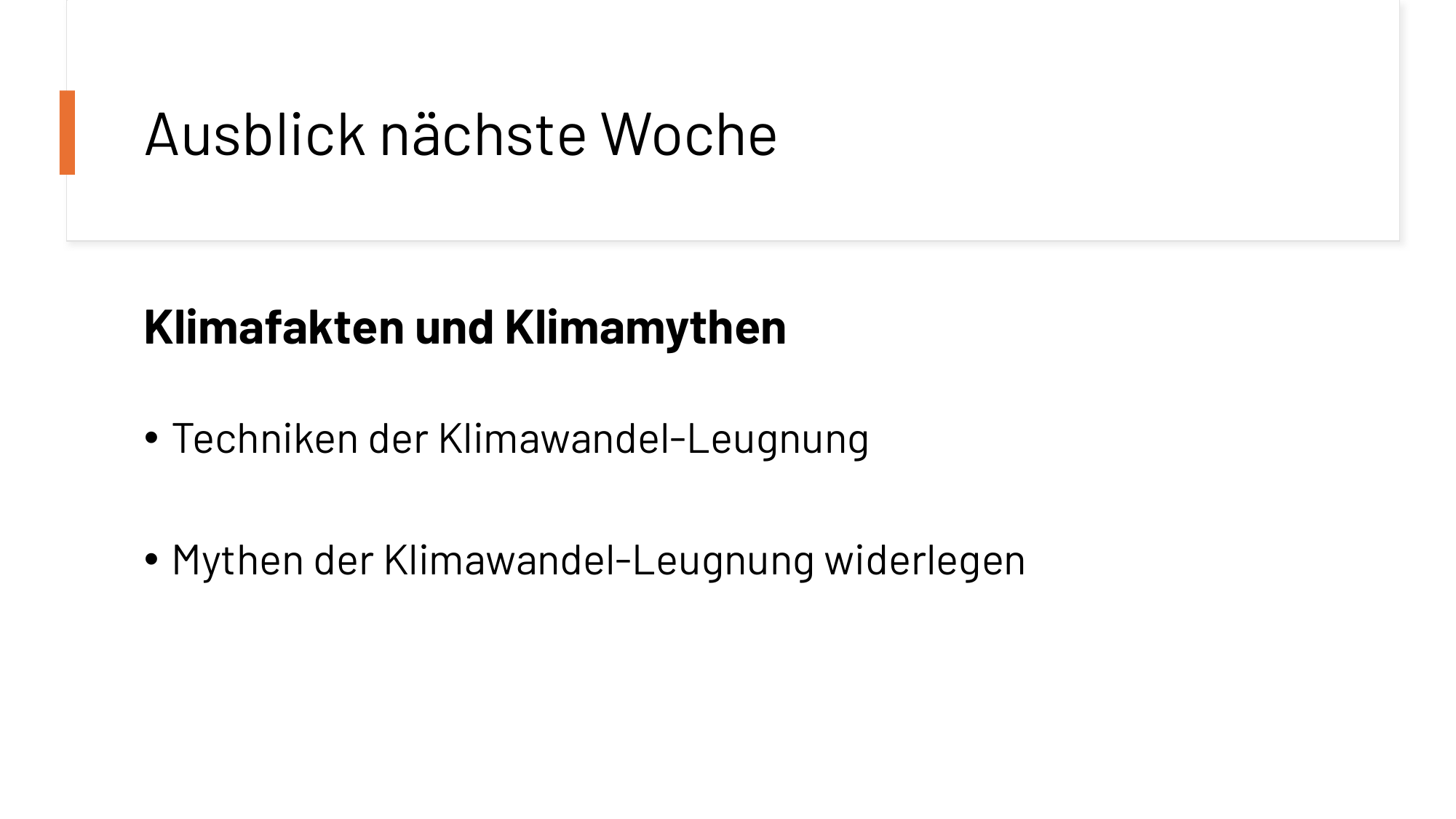

# Ausblick nächste Woche

Klimafakten und Klimamythen

Techniken der Klimawandel-Leugnung

Mythen der Klimawandel-Leugnung widerlegen

5